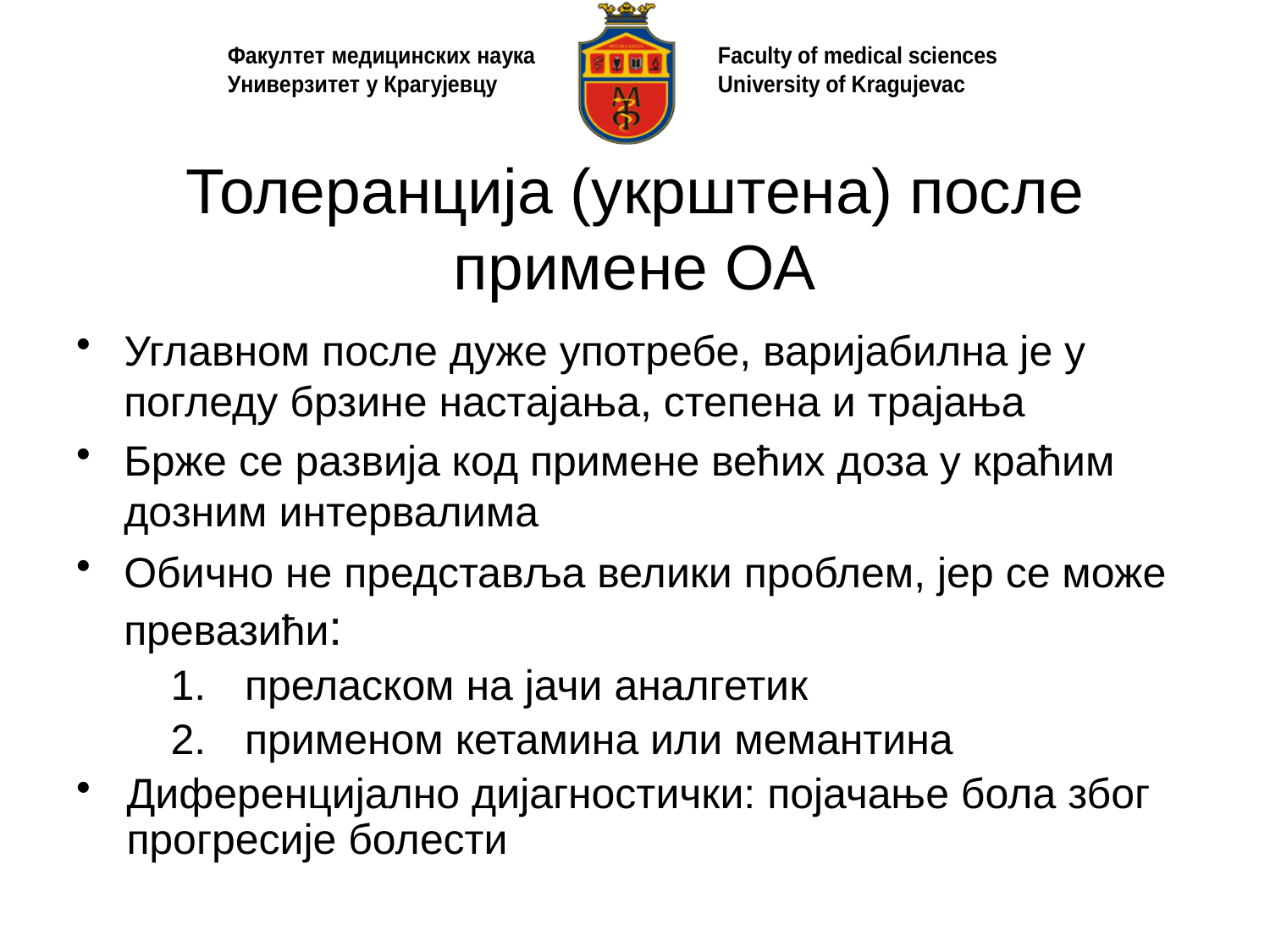

# Толеранција (укрштена) после примене ОА
Углавном после дуже употребе, варијабилна је у погледу брзине настајања, степена и трајања
Брже се развија код примене већих доза у краћим дозним интервалима
Обично не представља велики проблем, јер се може превазићи:
преласком на јачи аналгетик
применом кетамина или мемантина
Диференцијално дијагностички: појачање бола због прогресије болести